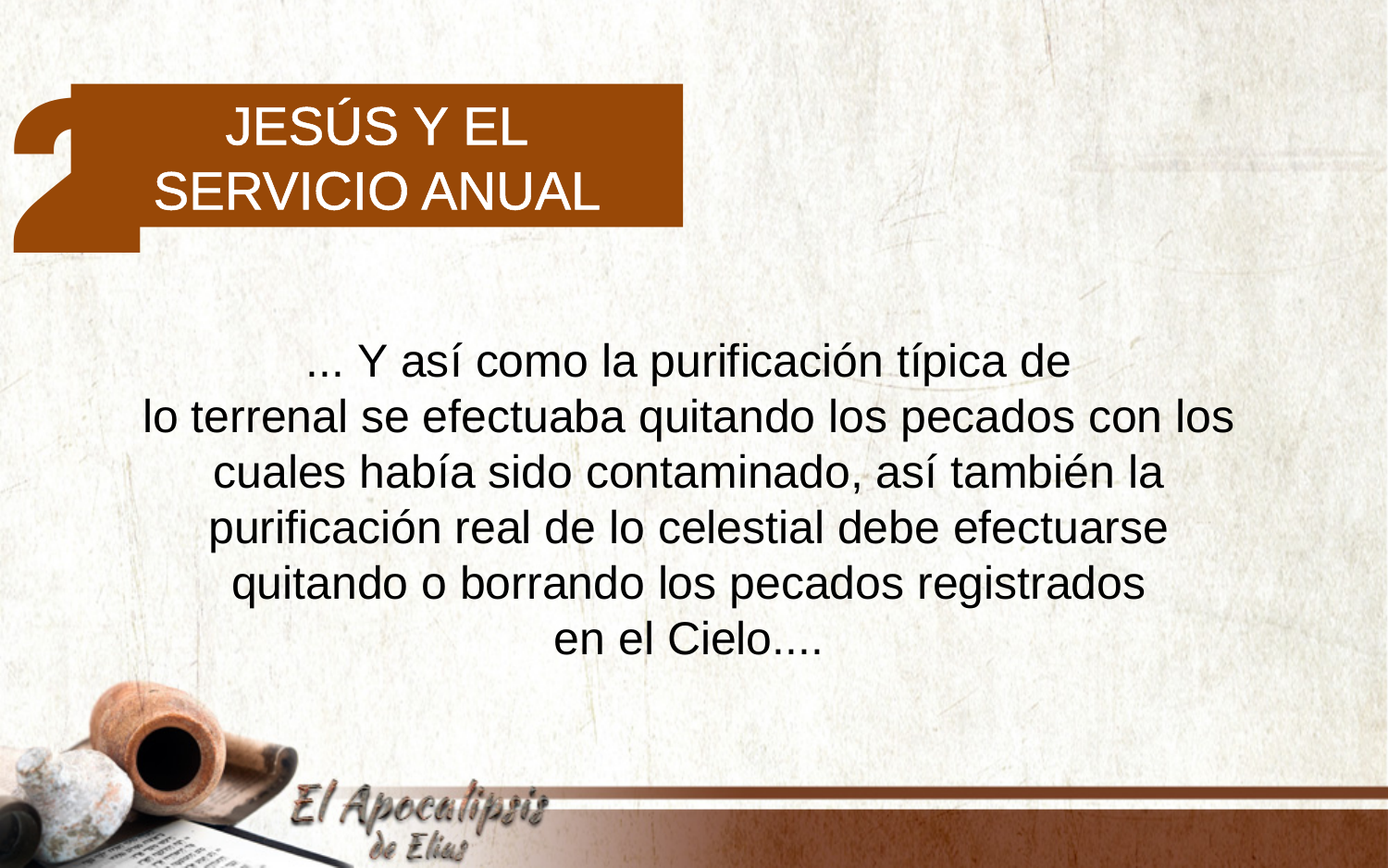

2
Jesús y el
servicio anual
... Y así como la purificación típica de
lo terrenal se efectuaba quitando los pecados con los cuales había sido contaminado, así también la purificación real de lo celestial debe efectuarse
quitando o borrando los pecados registrados
en el Cielo....